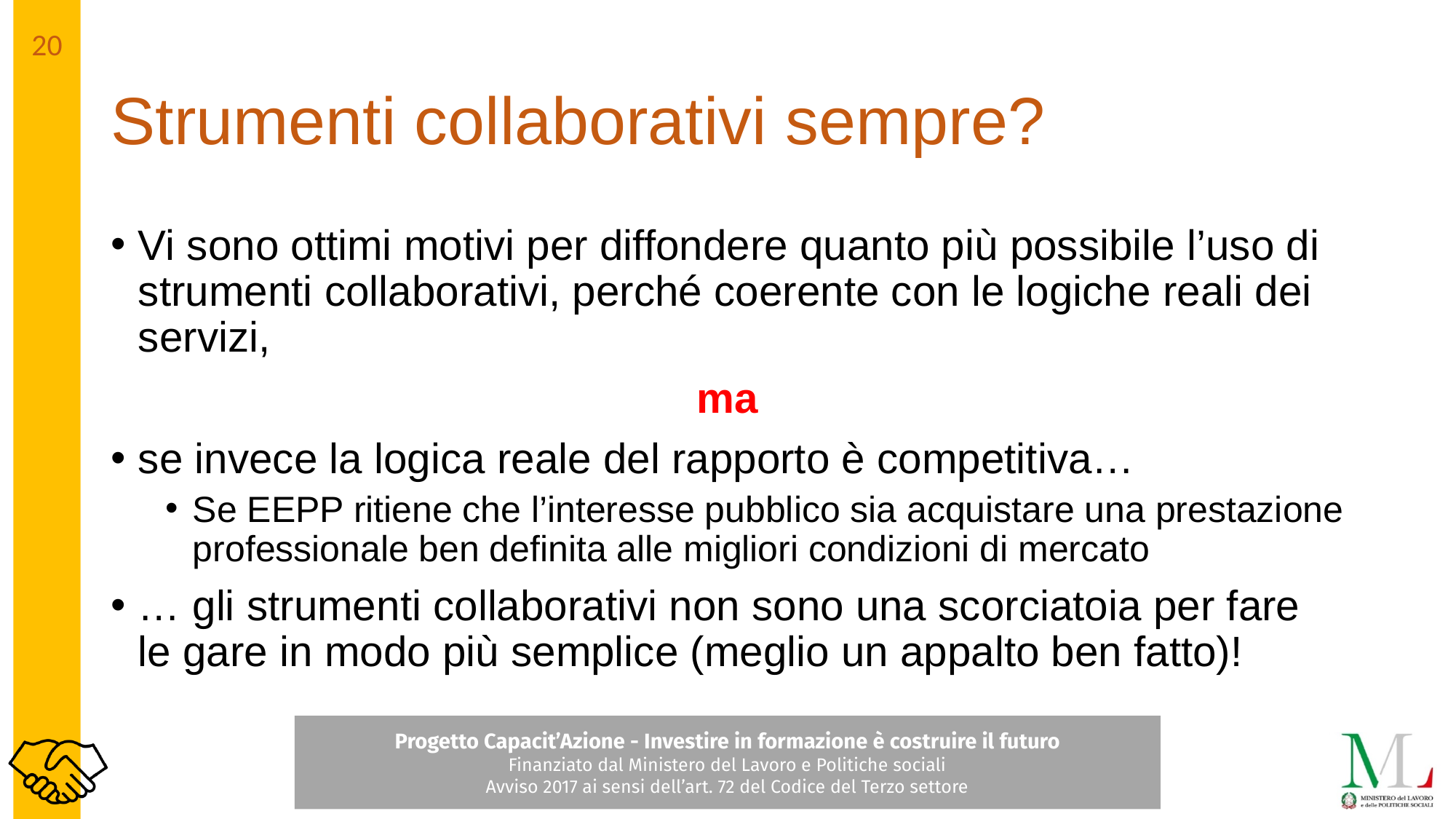

# Strumenti collaborativi sempre?
Vi sono ottimi motivi per diffondere quanto più possibile l’uso di strumenti collaborativi, perché coerente con le logiche reali dei servizi,
ma
se invece la logica reale del rapporto è competitiva…
Se EEPP ritiene che l’interesse pubblico sia acquistare una prestazione professionale ben definita alle migliori condizioni di mercato
… gli strumenti collaborativi non sono una scorciatoia per fare le gare in modo più semplice (meglio un appalto ben fatto)!
20